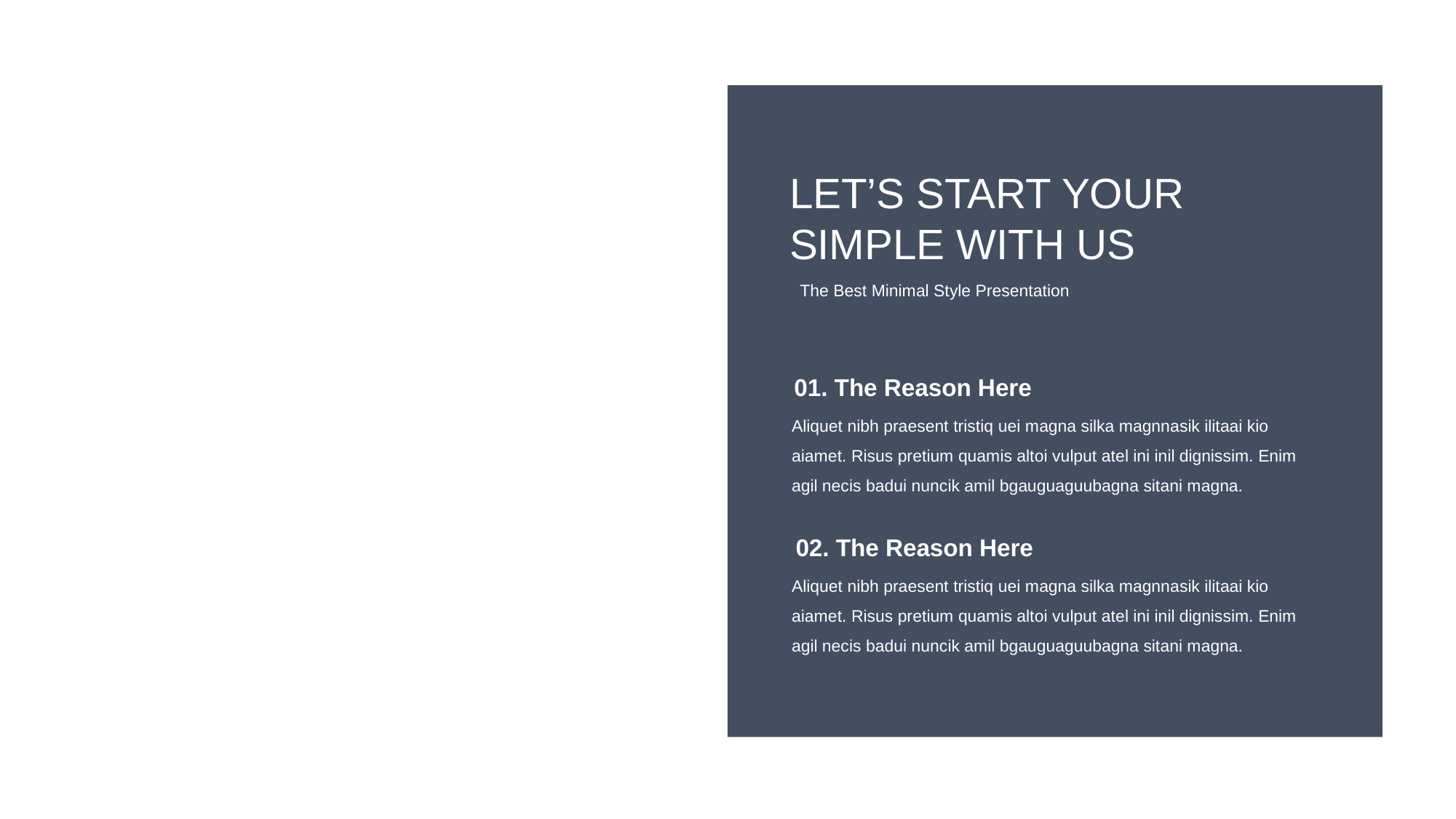

LET’S START YOUR SIMPLE WITH US
The Best Minimal Style Presentation
01. The Reason Here
Aliquet nibh praesent tristiq uei magna silka magnnasik ilitaai kio aiamet. Risus pretium quamis altoi vulput atel ini inil dignissim. Enim agil necis badui nuncik amil bgauguaguubagna sitani magna.
02. The Reason Here
Aliquet nibh praesent tristiq uei magna silka magnnasik ilitaai kio aiamet. Risus pretium quamis altoi vulput atel ini inil dignissim. Enim agil necis badui nuncik amil bgauguaguubagna sitani magna.